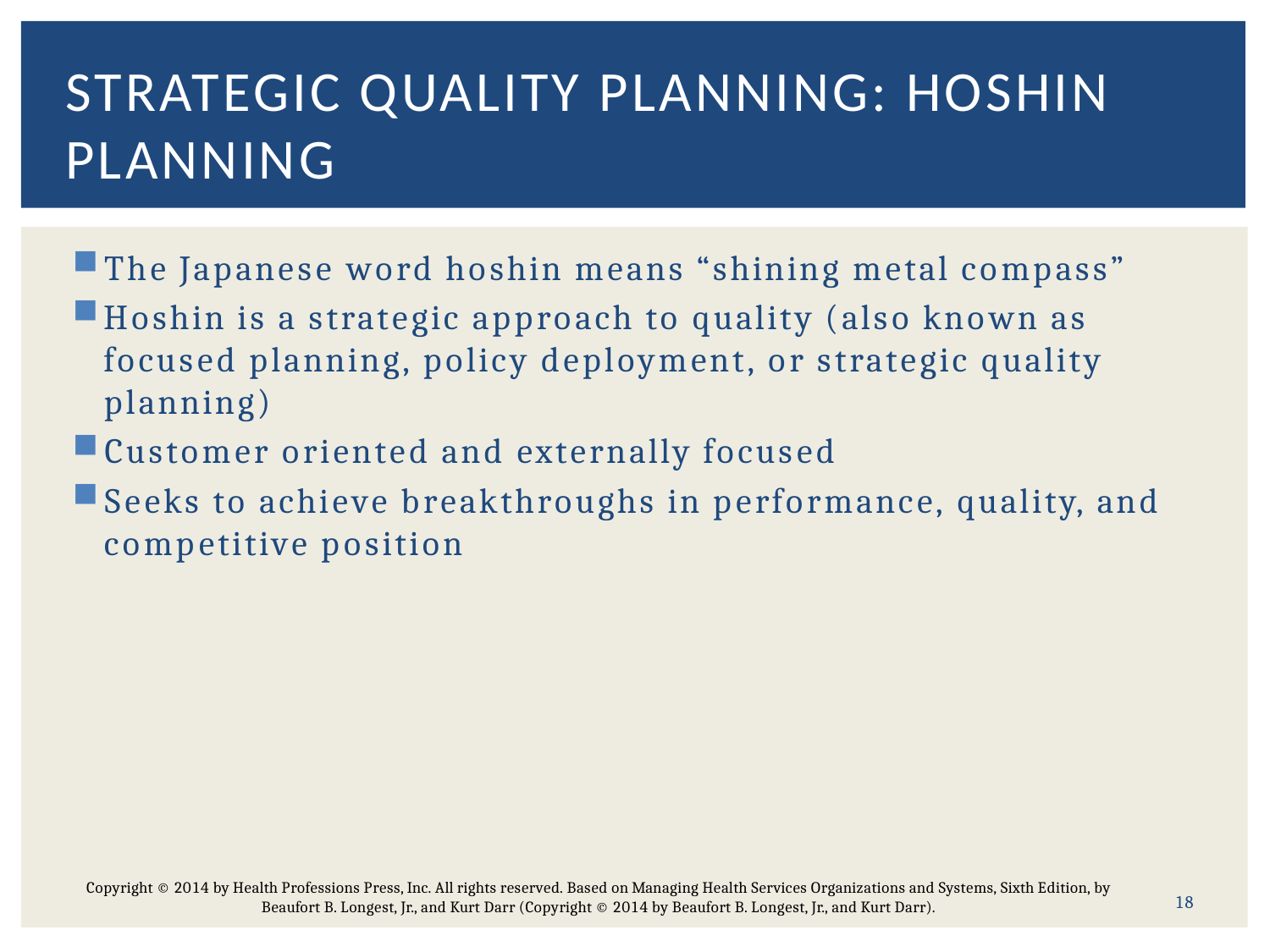

# Strategic Quality Planning: Hoshin planning
The Japanese word hoshin means “shining metal compass”
Hoshin is a strategic approach to quality (also known as focused planning, policy deployment, or strategic quality planning)
Customer oriented and externally focused
Seeks to achieve breakthroughs in performance, quality, and competitive position

18